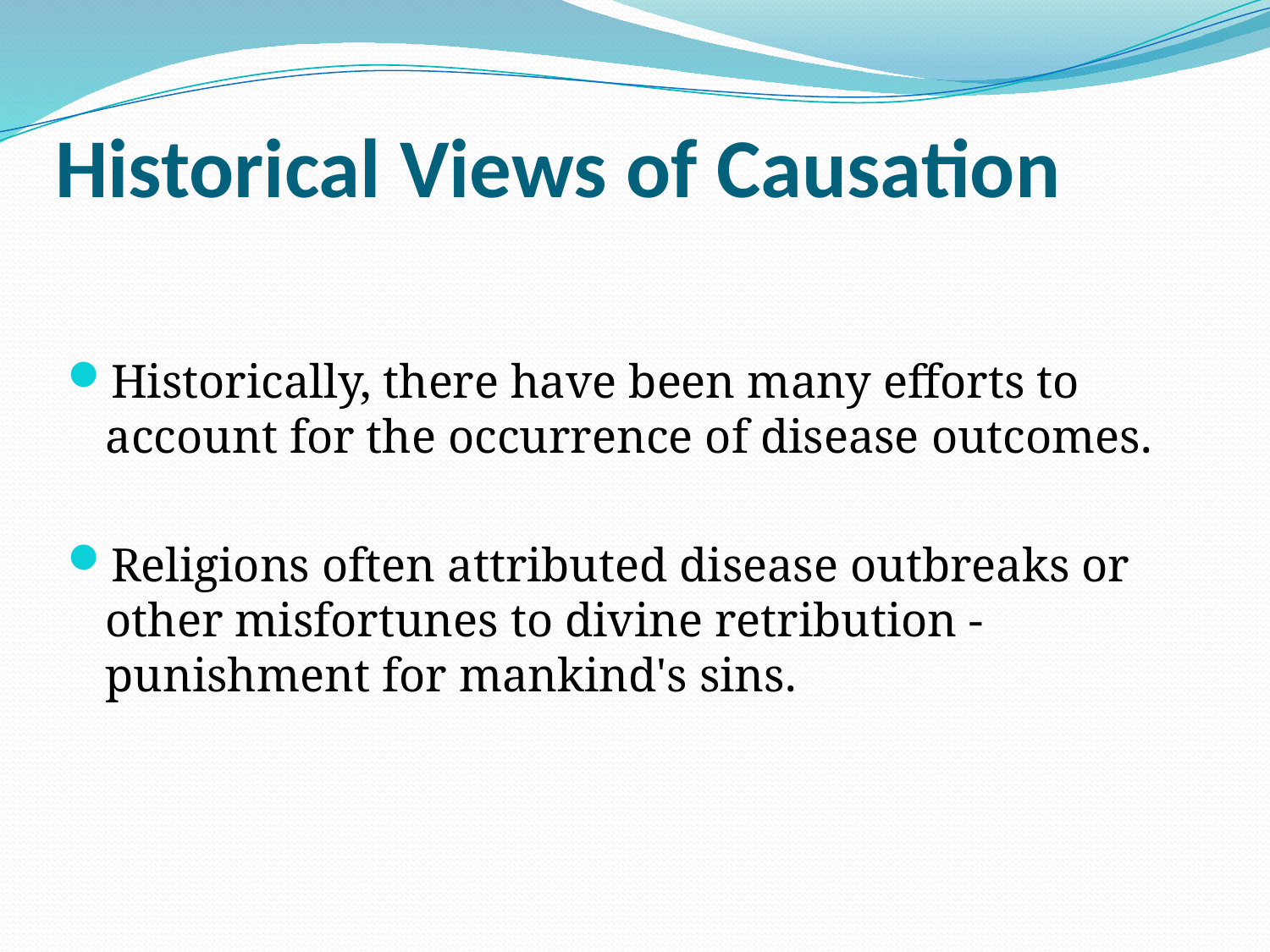

# Historical Views of Causation
Historically, there have been many efforts to account for the occurrence of disease outcomes.

Religions often attributed disease outbreaks or other misfortunes to divine retribution - punishment for mankind's sins.